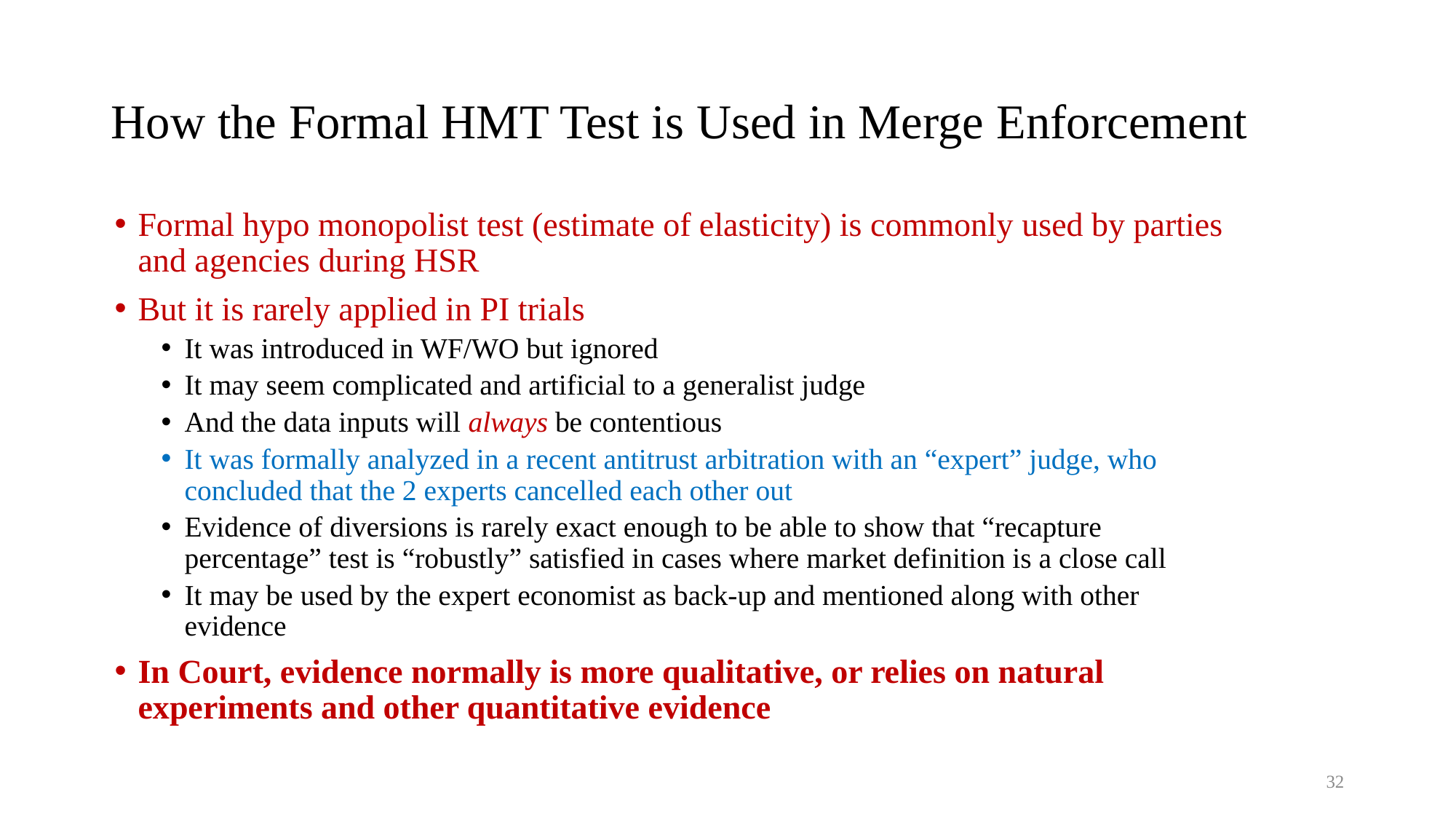

# How the Formal HMT Test is Used in Merge Enforcement
Formal hypo monopolist test (estimate of elasticity) is commonly used by parties and agencies during HSR
But it is rarely applied in PI trials
It was introduced in WF/WO but ignored
It may seem complicated and artificial to a generalist judge
And the data inputs will always be contentious
It was formally analyzed in a recent antitrust arbitration with an “expert” judge, who concluded that the 2 experts cancelled each other out
Evidence of diversions is rarely exact enough to be able to show that “recapture percentage” test is “robustly” satisfied in cases where market definition is a close call
It may be used by the expert economist as back-up and mentioned along with other evidence
In Court, evidence normally is more qualitative, or relies on natural experiments and other quantitative evidence

32